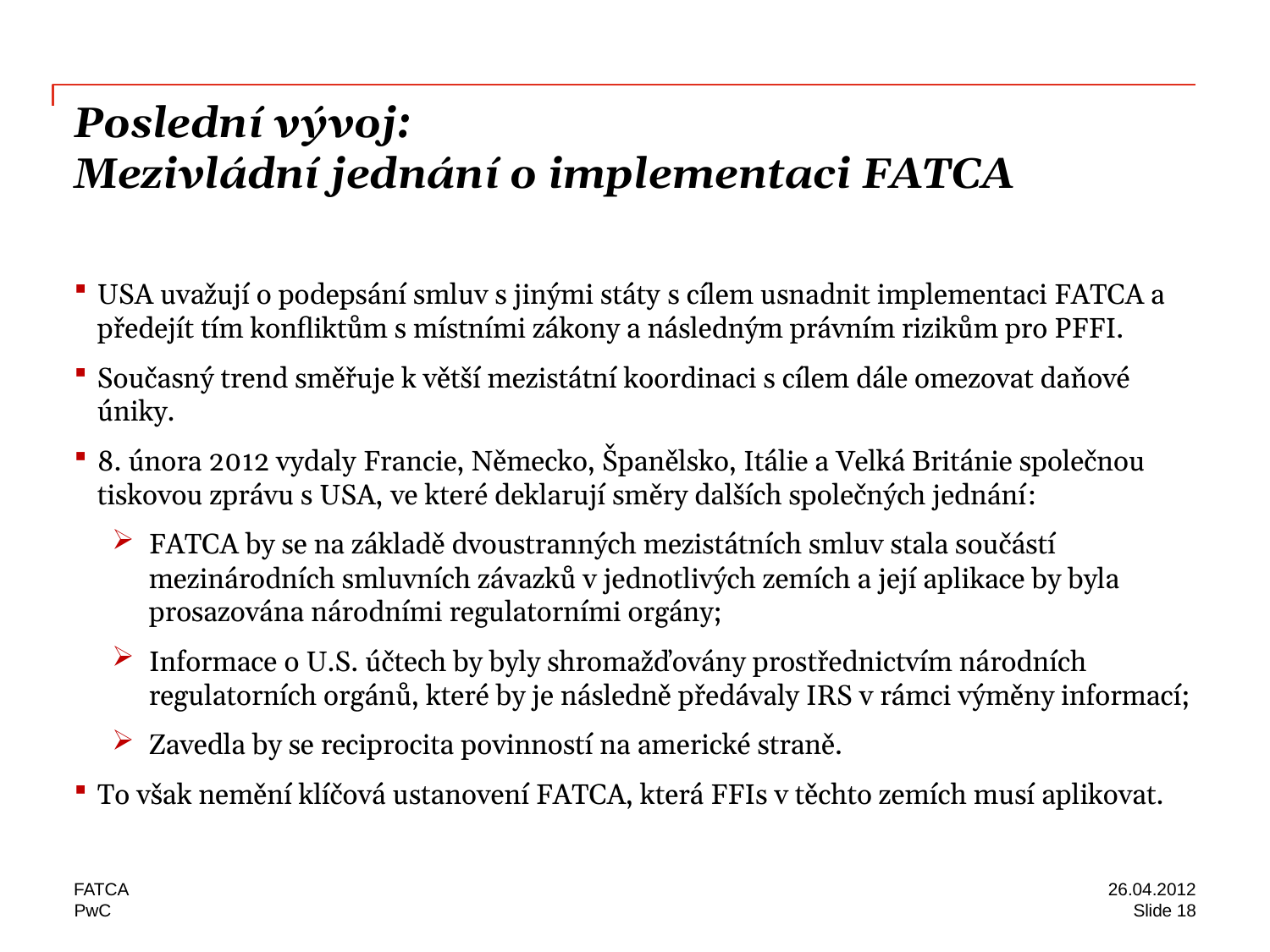

# Poslední vývoj: Mezivládní jednání o implementaci FATCA
USA uvažují o podepsání smluv s jinými státy s cílem usnadnit implementaci FATCA a předejít tím konfliktům s místními zákony a následným právním rizikům pro PFFI.
Současný trend směřuje k větší mezistátní koordinaci s cílem dále omezovat daňové úniky.
8. února 2012 vydaly Francie, Německo, Španělsko, Itálie a Velká Británie společnou tiskovou zprávu s USA, ve které deklarují směry dalších společných jednání:
FATCA by se na základě dvoustranných mezistátních smluv stala součástí mezinárodních smluvních závazků v jednotlivých zemích a její aplikace by byla prosazována národními regulatorními orgány;
Informace o U.S. účtech by byly shromažďovány prostřednictvím národních regulatorních orgánů, které by je následně předávaly IRS v rámci výměny informací;
Zavedla by se reciprocita povinností na americké straně.
To však nemění klíčová ustanovení FATCA, která FFIs v těchto zemích musí aplikovat.

FATCA
26.04.2012
Slide 18